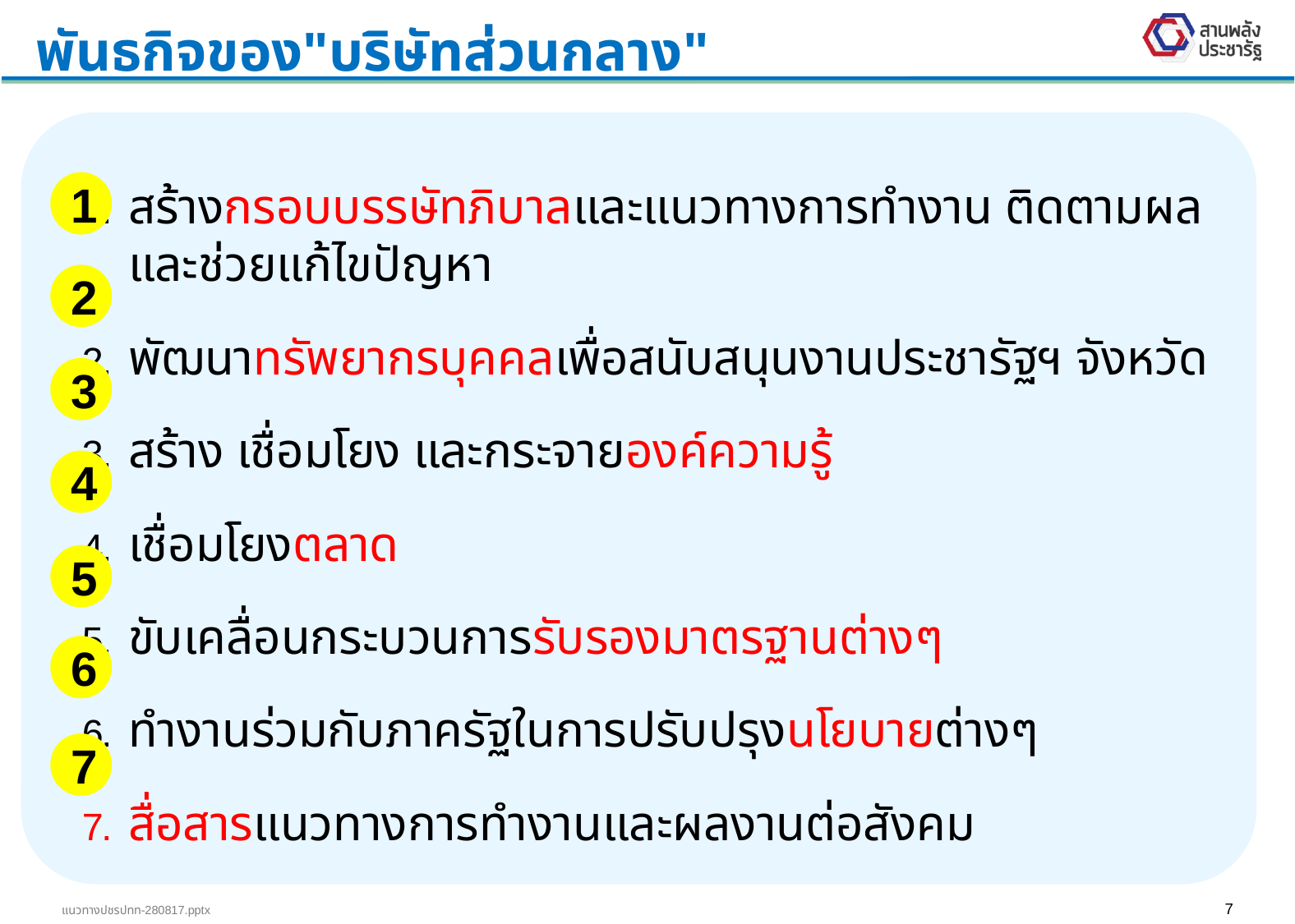

# พันธกิจของ"บริษัทส่วนกลาง"

สร้างกรอบบรรษัทภิบาลและแนวทางการทำงาน ติดตามผลและช่วยแก้ไขปัญหา

พัฒนาทรัพยากรบุคคลเพื่อสนับสนุนงานประชารัฐฯ จังหวัด

สร้าง เชื่อมโยง และกระจายองค์ความรู้

เชื่อมโยงตลาด

ขับเคลื่อนกระบวนการรับรองมาตรฐานต่างๆ

ทำงานร่วมกับภาครัฐในการปรับปรุงนโยบายต่างๆ

สื่อสารแนวทางการทำงานและผลงานต่อสังคม
1
2
3
4
5
6
7